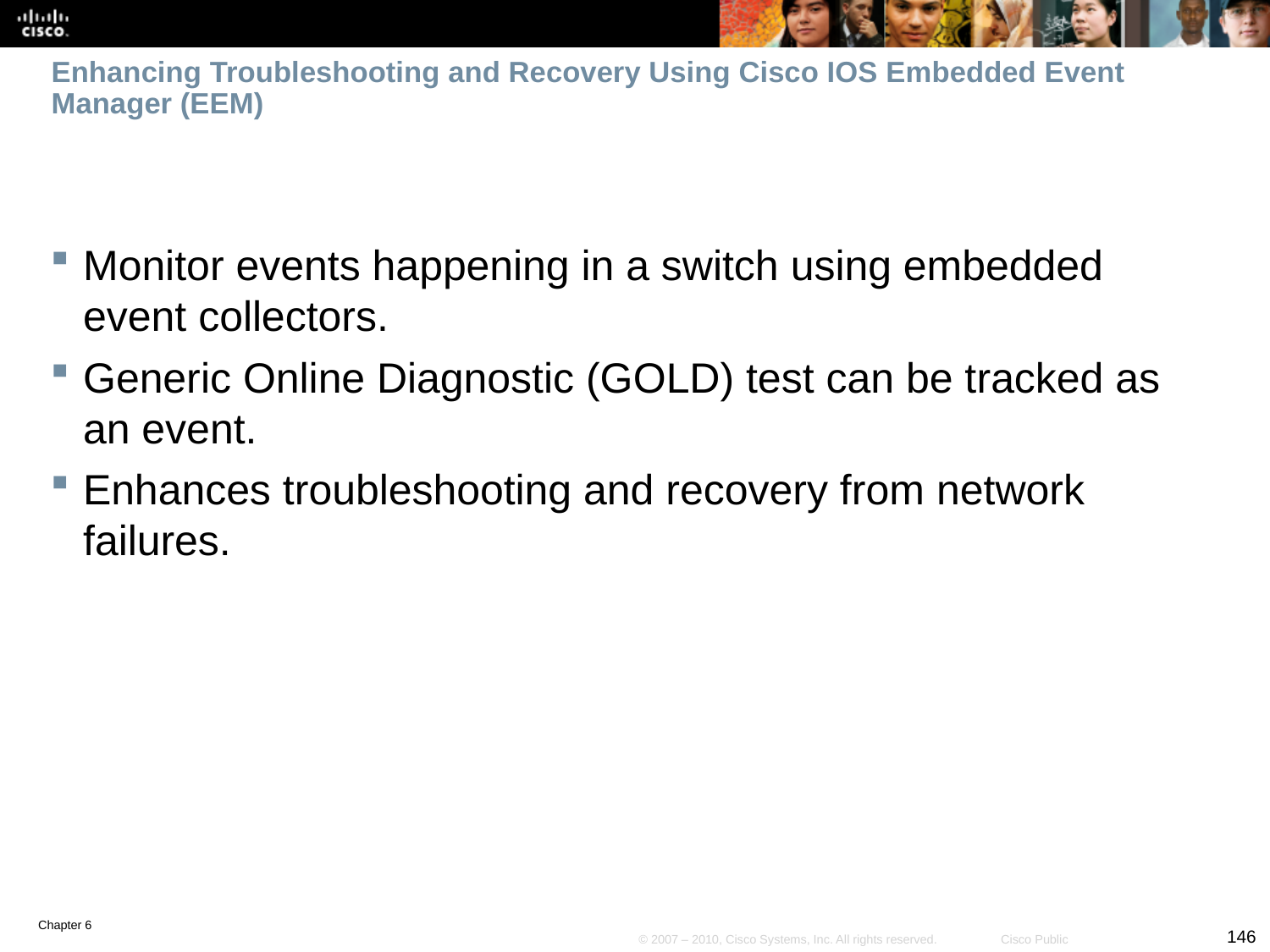

# Enhancing Troubleshooting and Recovery Using Cisco IOS Embedded Event Manager (EEM)
Monitor events happening in a switch using embedded event collectors.
Generic Online Diagnostic (GOLD) test can be tracked as an event.
Enhances troubleshooting and recovery from network failures.